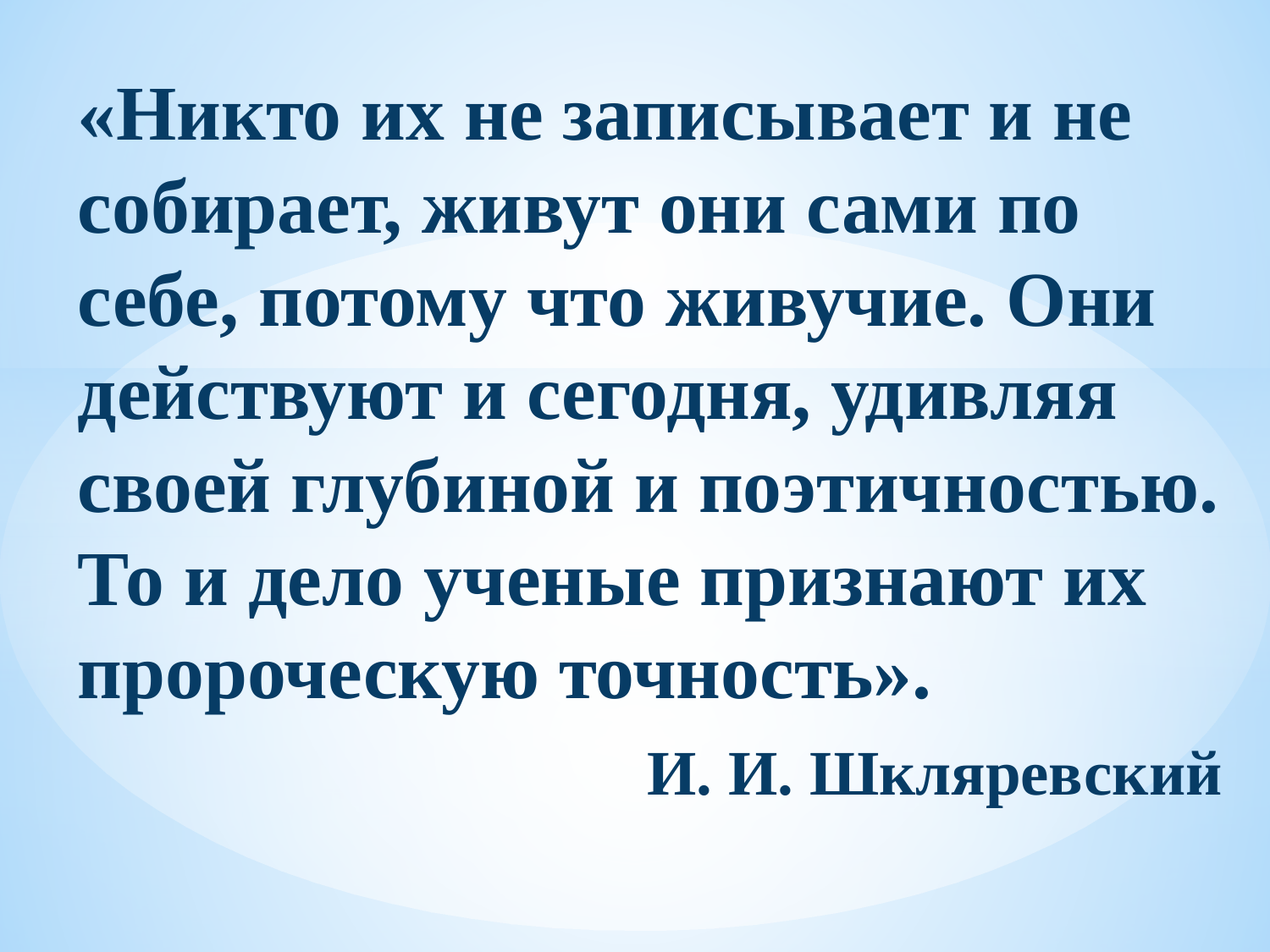

«Никто их не записывает и не собирает, живут они сами по себе, потому что живучие. Они действуют и сегодня, удивляя своей глубиной и поэтичностью. То и дело ученые признают их пророческую точность».
                             И. И. Шкляревский

#